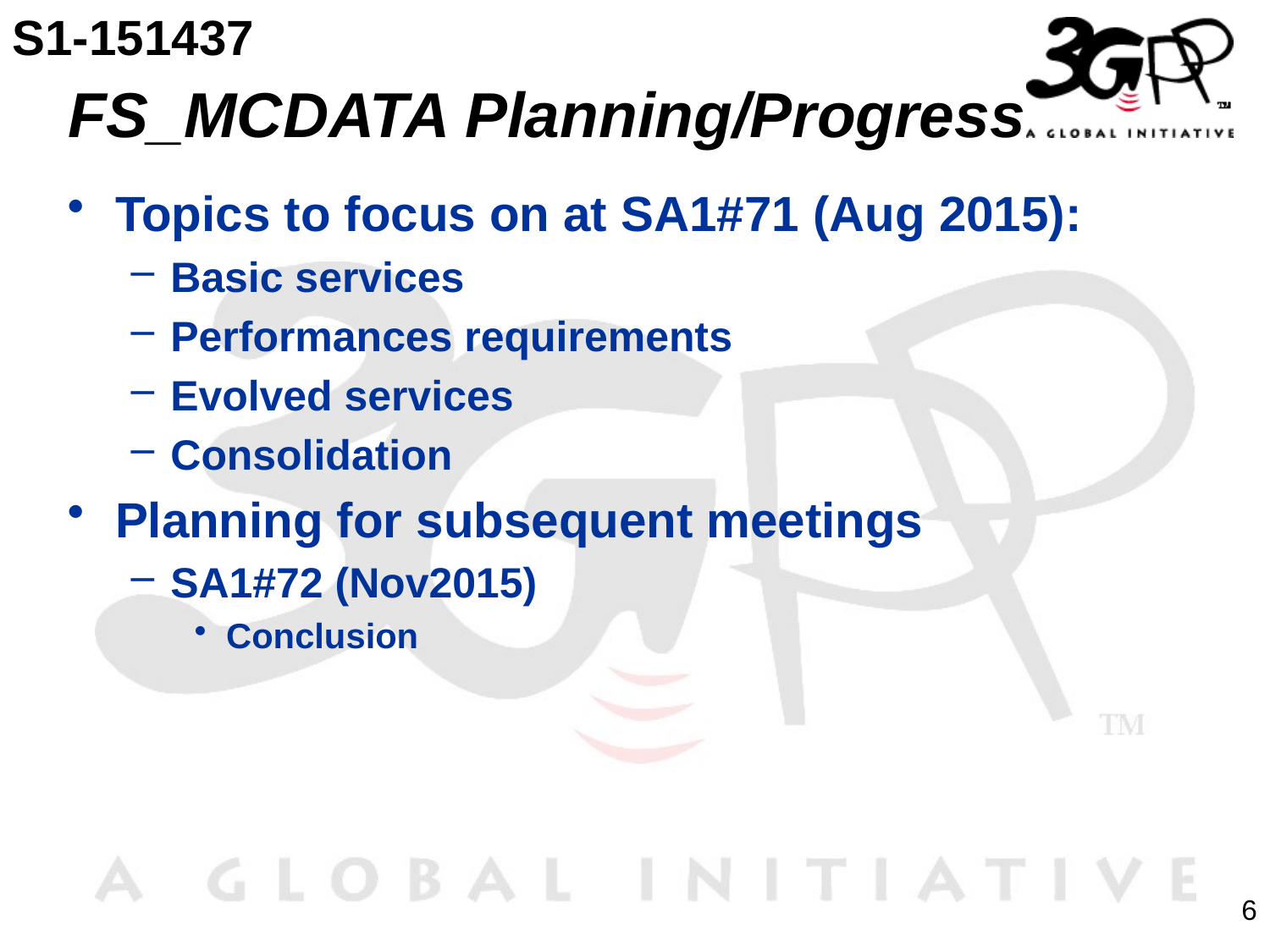

S1-151437
# FS_MCDATA Planning/Progress
Topics to focus on at SA1#71 (Aug 2015):
Basic services
Performances requirements
Evolved services
Consolidation
Planning for subsequent meetings
SA1#72 (Nov2015)
Conclusion
6